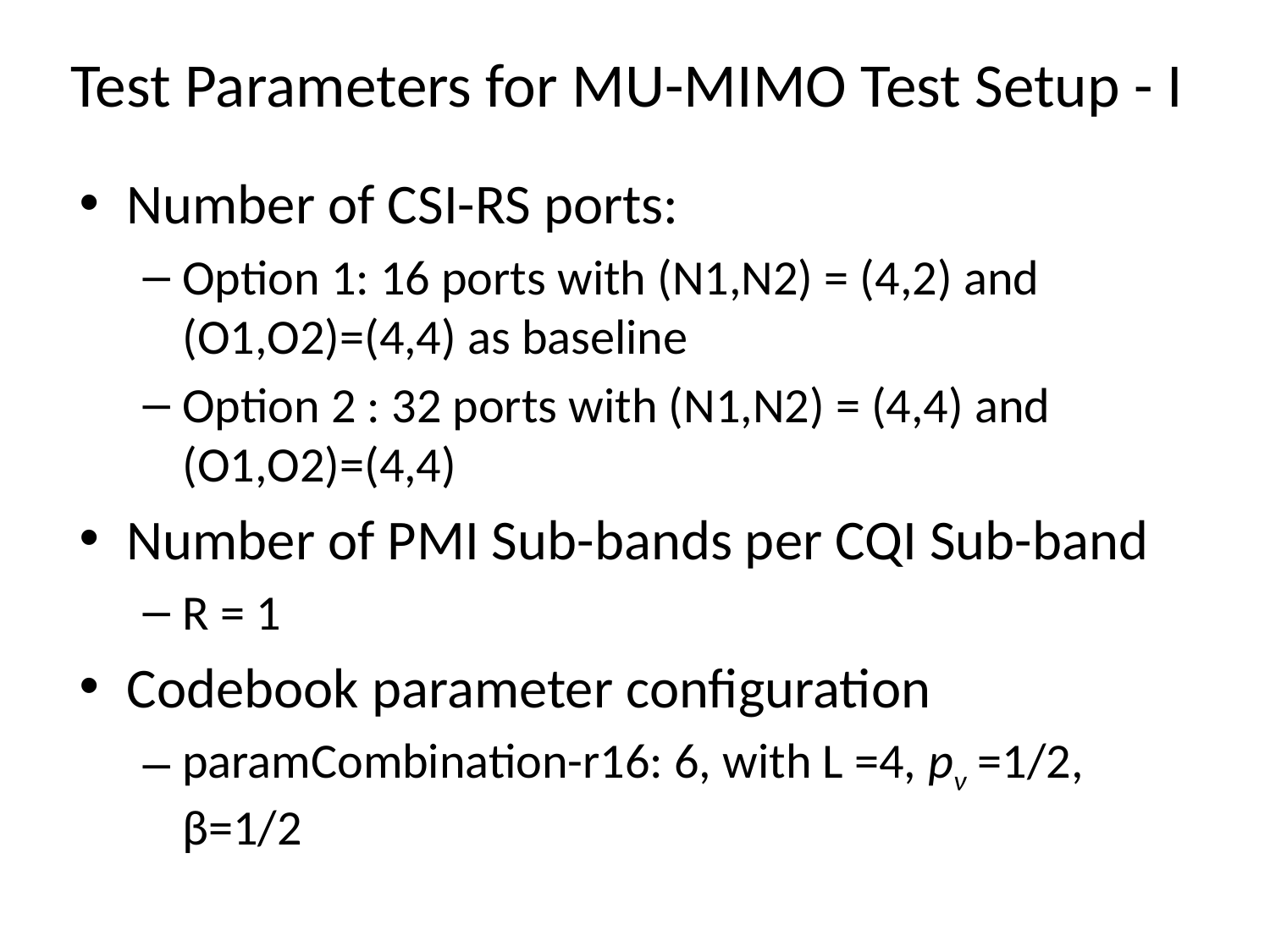

# Test Parameters for MU-MIMO Test Setup - I
Number of CSI-RS ports:
Option 1: 16 ports with (N1,N2) = (4,2) and (O1,O2)=(4,4) as baseline
Option 2 : 32 ports with (N1,N2) = (4,4) and (O1,O2)=(4,4)
Number of PMI Sub-bands per CQI Sub-band
R = 1
Codebook parameter configuration
paramCombination-r16: 6, with L =4, pν =1/2, β=1/2